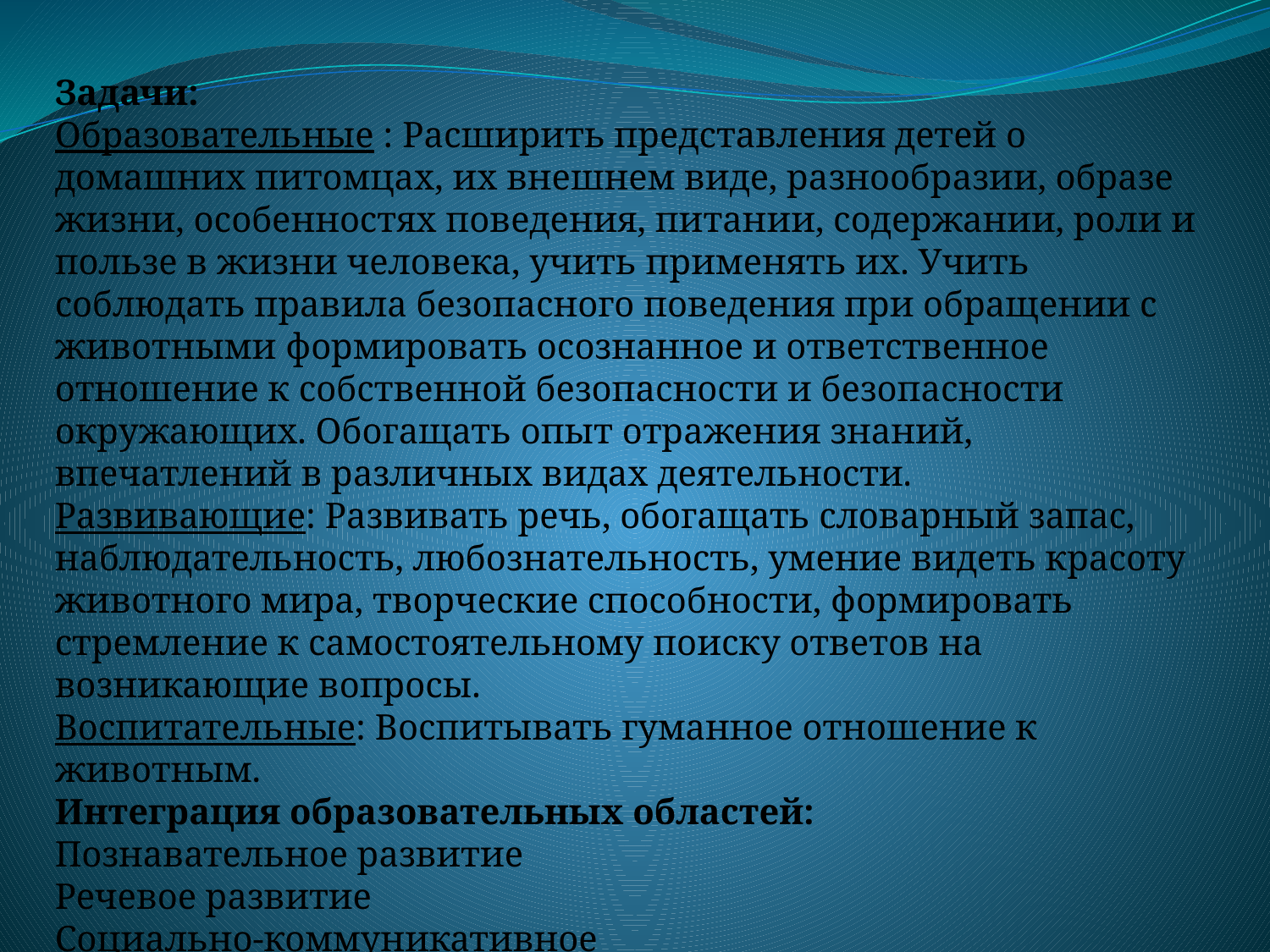

Задачи:
Образовательные : Расширить представления детей о домашних питомцах, их внешнем виде, разнообразии, образе жизни, особенностях поведения, питании, содержании, роли и пользе в жизни человека, учить применять их. Учить соблюдать правила безопасного поведения при обращении с животными формировать осознанное и ответственное отношение к собственной безопасности и безопасности окружающих. Обогащать опыт отражения знаний, впечатлений в различных видах деятельности.
Развивающие: Развивать речь, обогащать словарный запас, наблюдательность, любознательность, умение видеть красоту животного мира, творческие способности, формировать стремление к самостоятельному поиску ответов на возникающие вопросы.
Воспитательные: Воспитывать гуманное отношение к животным.
Интеграция образовательных областей:
Познавательное развитие
Речевое развитие
Социально-коммуникативное
Художественно-эстетическое
Физическое